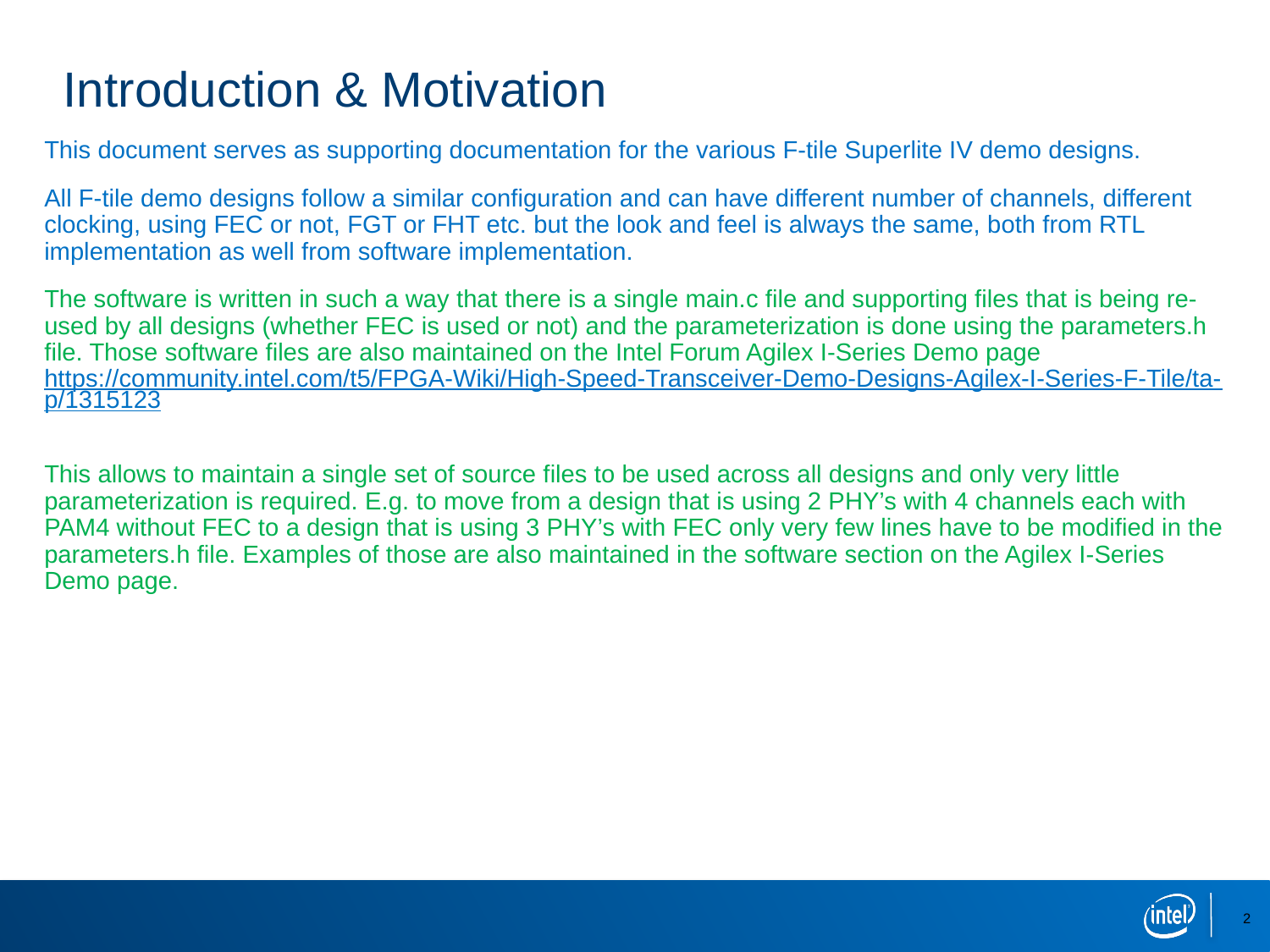

# Introduction & Motivation
This document serves as supporting documentation for the various F-tile Superlite IV demo designs.
All F-tile demo designs follow a similar configuration and can have different number of channels, different clocking, using FEC or not, FGT or FHT etc. but the look and feel is always the same, both from RTL implementation as well from software implementation.
The software is written in such a way that there is a single main.c file and supporting files that is being re-used by all designs (whether FEC is used or not) and the parameterization is done using the parameters.h file. Those software files are also maintained on the Intel Forum Agilex I-Series Demo page https://community.intel.com/t5/FPGA-Wiki/High-Speed-Transceiver-Demo-Designs-Agilex-I-Series-F-Tile/ta-p/1315123
This allows to maintain a single set of source files to be used across all designs and only very little parameterization is required. E.g. to move from a design that is using 2 PHY’s with 4 channels each with PAM4 without FEC to a design that is using 3 PHY’s with FEC only very few lines have to be modified in the parameters.h file. Examples of those are also maintained in the software section on the Agilex I-Series Demo page.
2